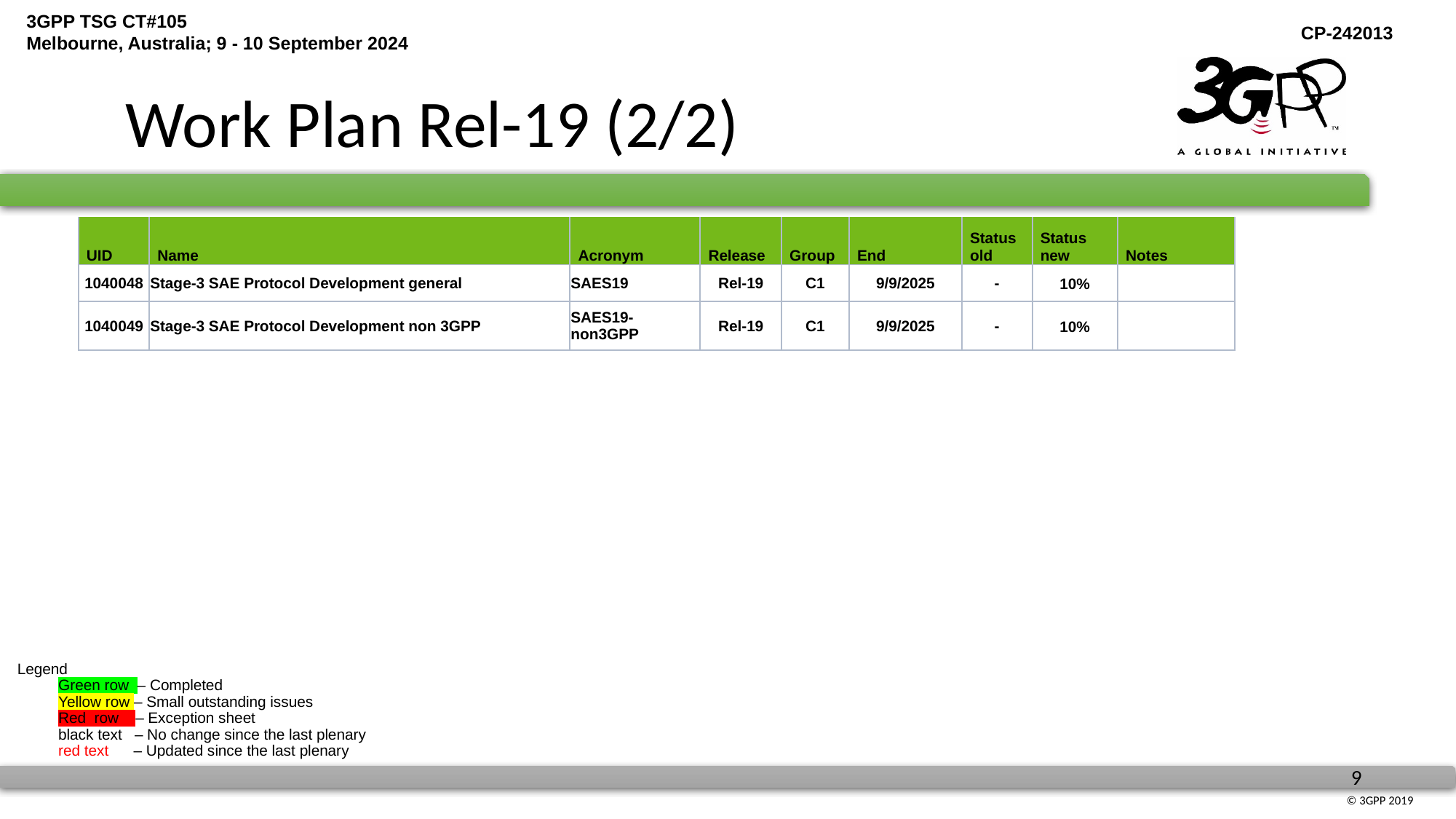

# Work Plan Rel-19 (2/2)
| UID | Name | Acronym | Release | Group | End | Status old | Status new | Notes |
| --- | --- | --- | --- | --- | --- | --- | --- | --- |
| 1040048 | Stage-3 SAE Protocol Development general | SAES19 | Rel-19 | C1 | 9/9/2025 | - | 10% |  |
| 1040049 | Stage-3 SAE Protocol Development non 3GPP | SAES19-non3GPP | Rel-19 | C1 | 9/9/2025 | - | 10% |  |
Legend
Green row  – Completed
	Yellow row – Small outstanding issues
Red  row    – Exception sheet
	black text   – No change since the last plenary
	red text      – Updated since the last plenary